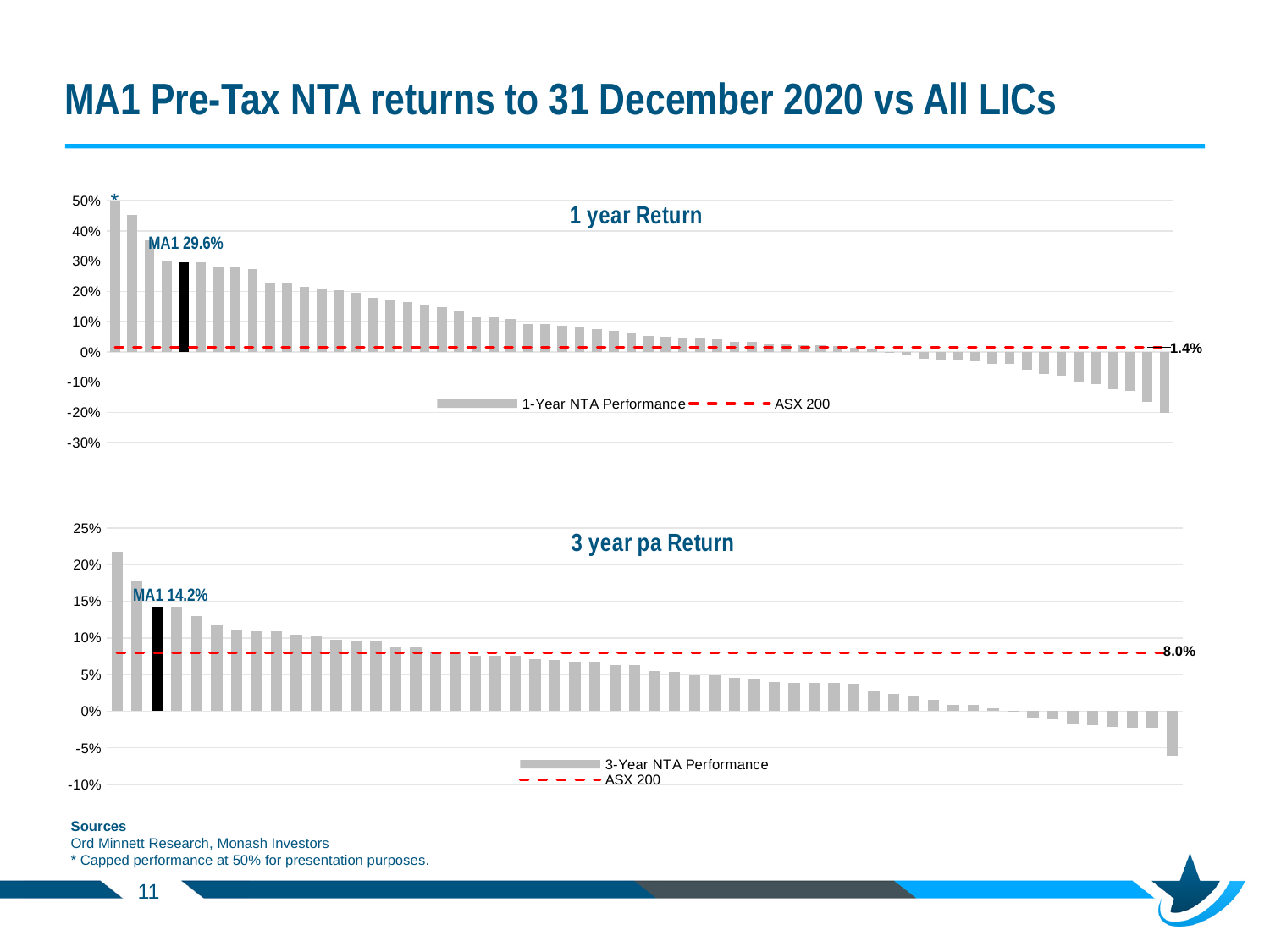

# MA1 Pre-Tax NTA returns to 31 December 2020 vs All LICs

### Chart: 1 year Return

| Category | 1-Year NTA Performance | ASX 200 |
|---|---|---|
|  | 1.518 | 0.014 |
|  | 0.452 | 0.014 |
|  | 0.368 | 0.014 |
|  | 0.303 | 0.014 |
| MA1 | 0.296 | 0.014 |
*

### Chart: 3 year pa Return

| Category | 3-Year NTA Performance | ASX 200 |
|---|---|---|
|  | 0.218 | 0.0797 |
|  | 0.178 | 0.0797 |
| MA1 | 0.142 | 0.0797 |
Sources
Ord Minnett Research, Monash Investors
* Capped performance at 50% for presentation purposes.

11